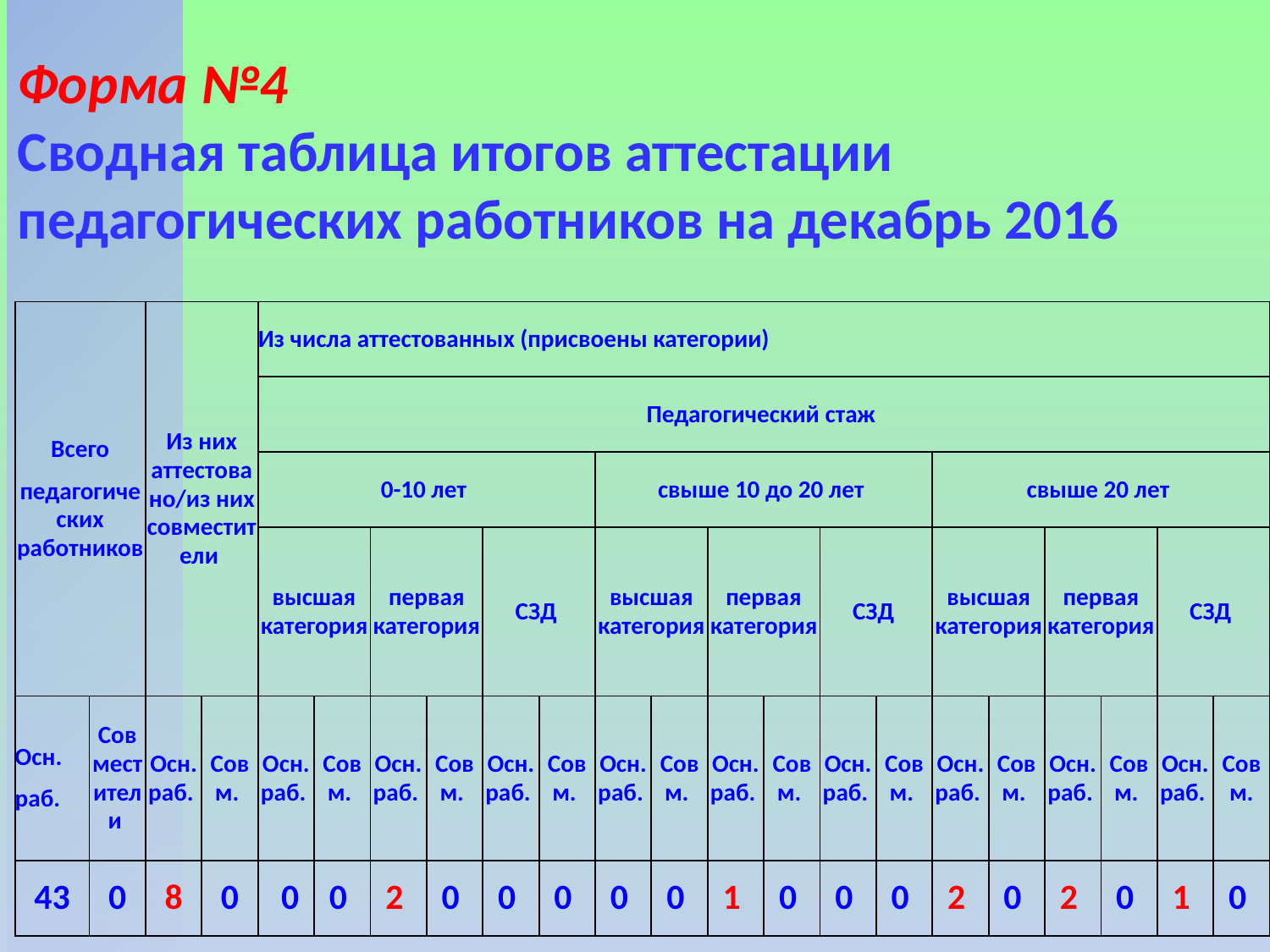

# Форма №4 Сводная таблица итогов аттестации педагогических работников на декабрь 2016

| Всего педагогических работников |  | Из них аттестовано/из них совместители |  | Из числа аттестованных (присвоены категории) |  |  |  |  |  |  |  |  |  |  |  |  |  |  |  |  |  |
| --- | --- | --- | --- | --- | --- | --- | --- | --- | --- | --- | --- | --- | --- | --- | --- | --- | --- | --- | --- | --- | --- |
|  |  |  |  | Педагогический стаж |  |  |  |  |  |  |  |  |  |  |  |  |  |  |  |  |  |
|  |  |  |  | 0-10 лет |  |  |  |  |  | свыше 10 до 20 лет |  |  |  |  |  | свыше 20 лет |  |  |  |  |  |
|  |  |  |  | высшая категория |  | первая категория |  | СЗД |  | высшая категория |  | первая категория |  | СЗД |  | высшая категория |  | первая категория |  | СЗД |  |
| Осн. раб. | Совместители | Осн.раб. | Совм. | Осн.раб. | Совм. | Осн.раб. | Совм. | Осн.раб. | Совм. | Осн.раб. | Совм. | Осн.раб. | Совм. | Осн.раб. | Совм. | Осн.раб. | Совм. | Осн.раб. | Совм. | Осн.раб. | Совм. |
| 43 | 0 | 8 | 0 | 0 | 0 | 2 | 0 | 0 | 0 | 0 | 0 | 1 | 0 | 0 | 0 | 2 | 0 | 2 | 0 | 1 | 0 |